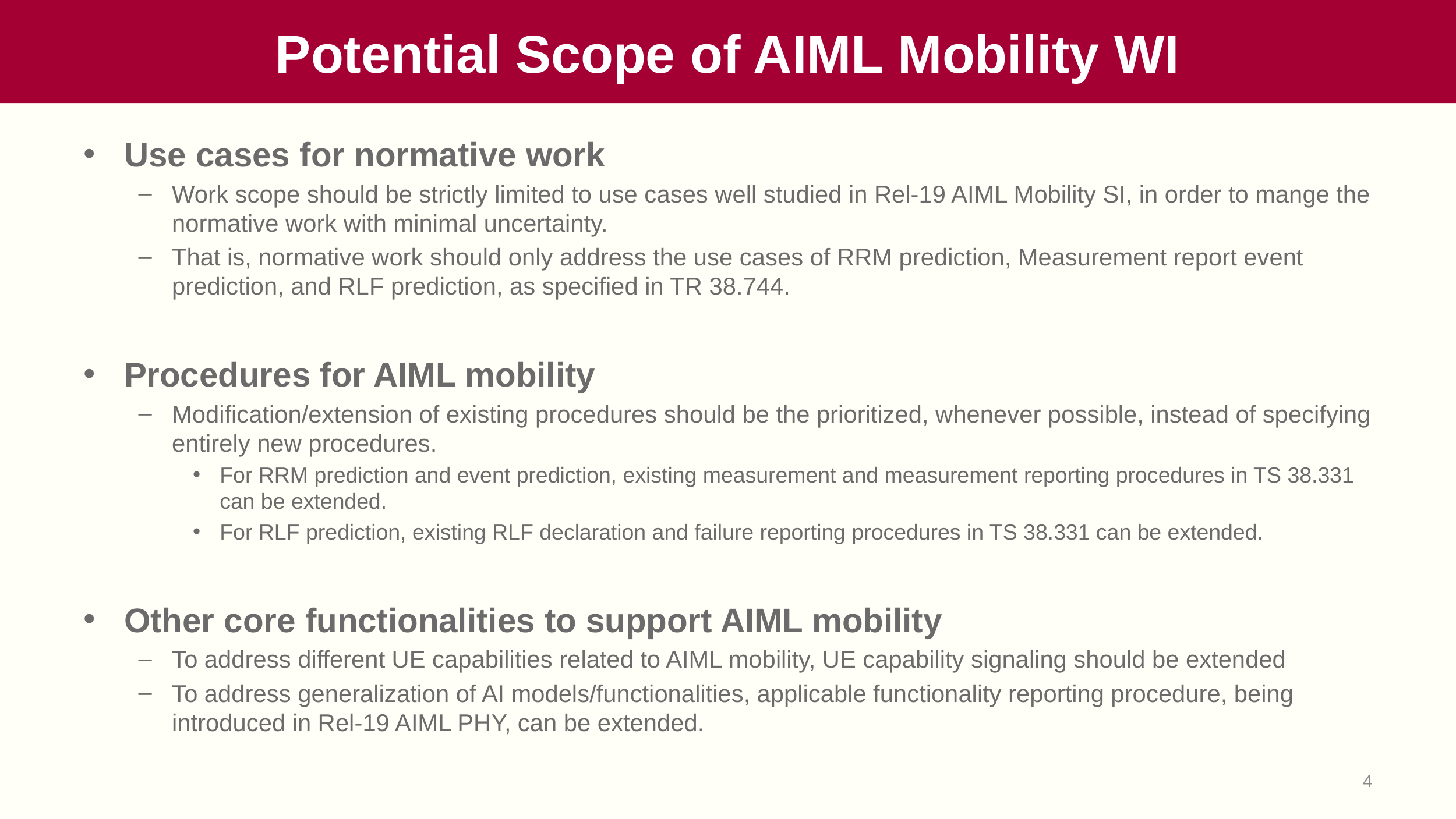

# Potential Scope of AIML Mobility WI
Use cases for normative work
Work scope should be strictly limited to use cases well studied in Rel-19 AIML Mobility SI, in order to mange the normative work with minimal uncertainty.
That is, normative work should only address the use cases of RRM prediction, Measurement report event prediction, and RLF prediction, as specified in TR 38.744.

Procedures for AIML mobility
Modification/extension of existing procedures should be the prioritized, whenever possible, instead of specifying entirely new procedures.
For RRM prediction and event prediction, existing measurement and measurement reporting procedures in TS 38.331 can be extended.
For RLF prediction, existing RLF declaration and failure reporting procedures in TS 38.331 can be extended.

Other core functionalities to support AIML mobility
To address different UE capabilities related to AIML mobility, UE capability signaling should be extended
To address generalization of AI models/functionalities, applicable functionality reporting procedure, being introduced in Rel-19 AIML PHY, can be extended.
4